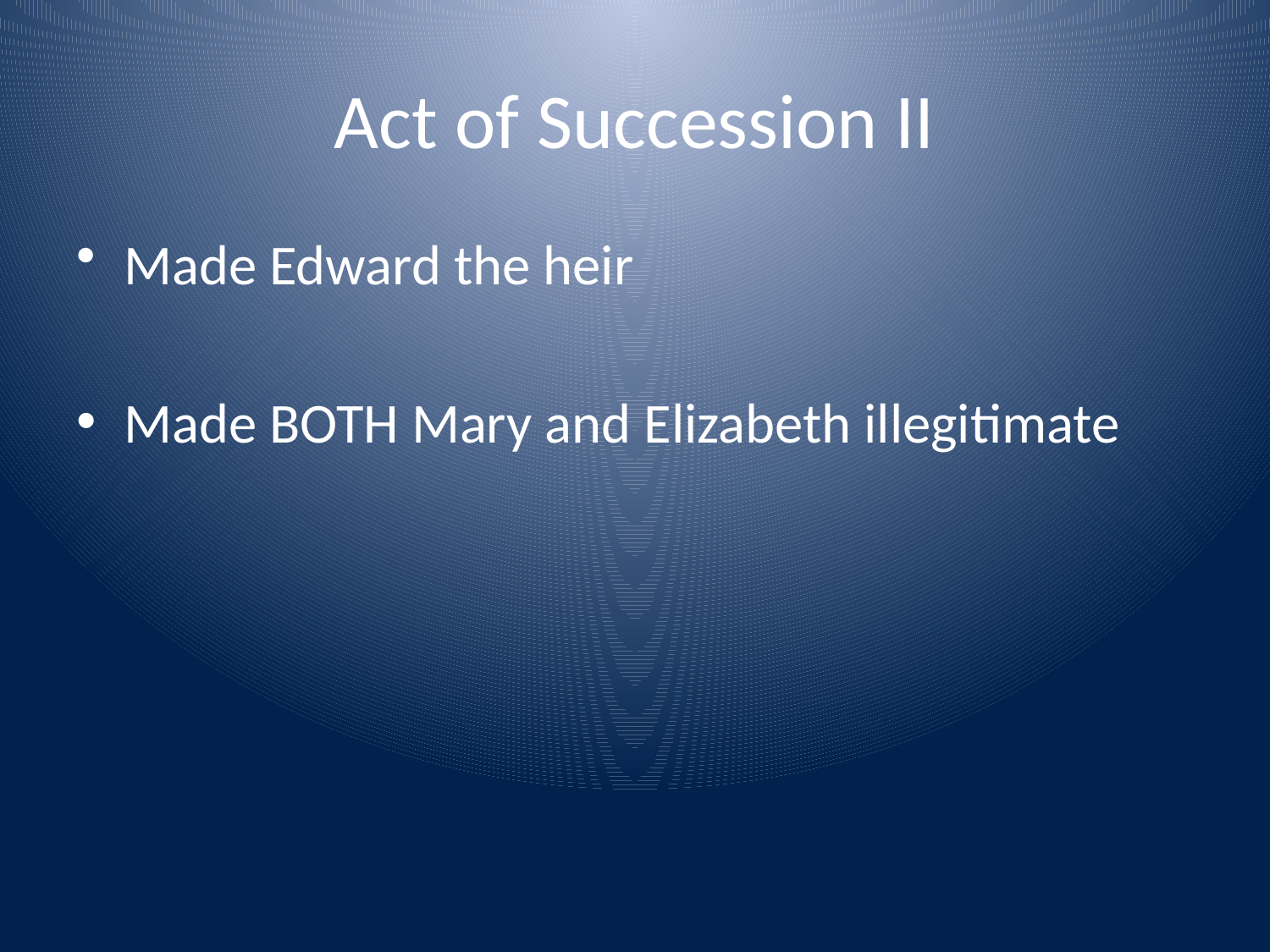

# Act of Succession II
Made Edward the heir

Made BOTH Mary and Elizabeth illegitimate